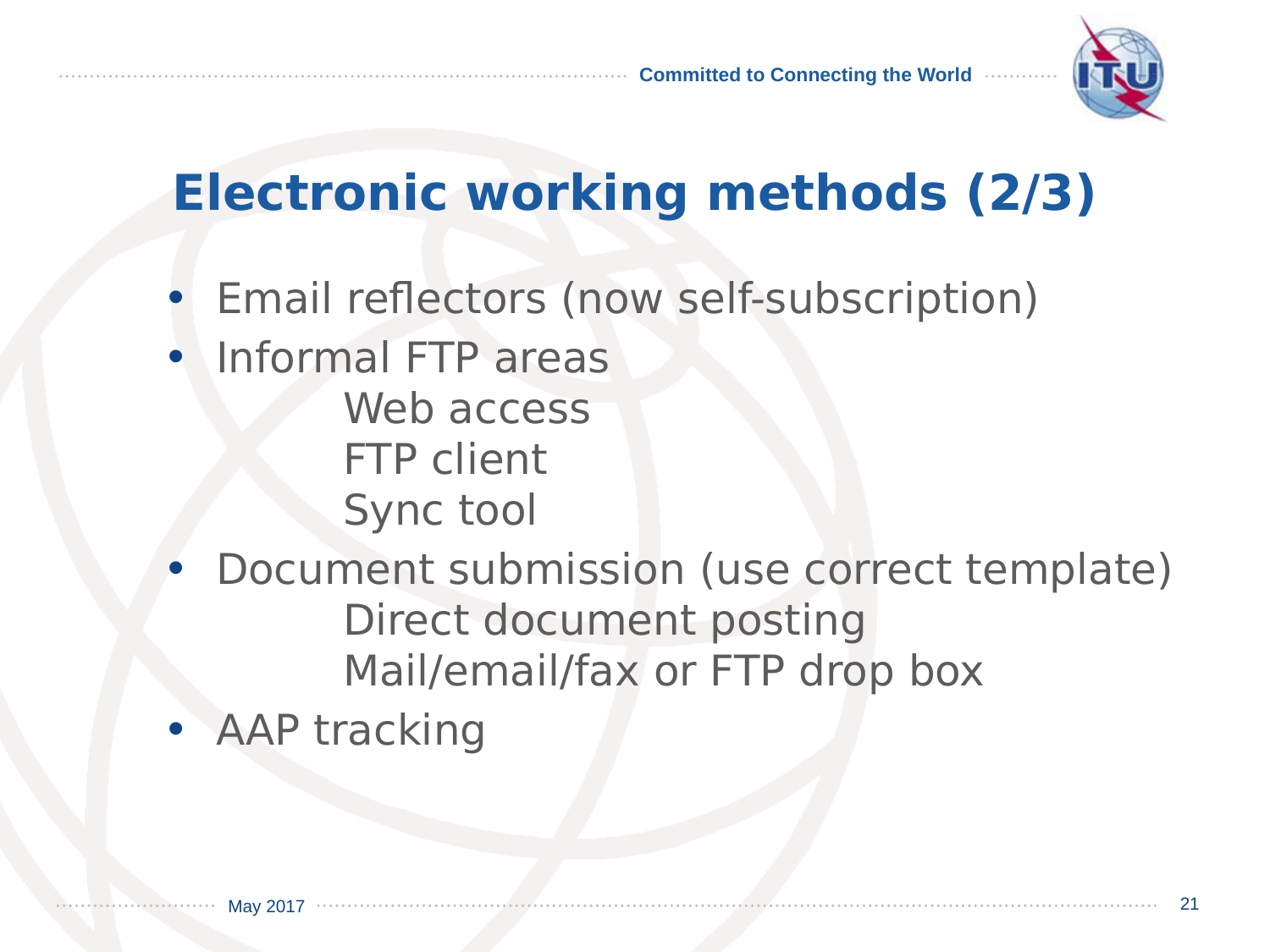

# Electronic working methods (2/3)
Email reflectors (now self-subscription)
Informal FTP areas
	Web access
	FTP client
	Sync tool
Document submission (use correct template)
	Direct document posting
	Mail/email/fax or FTP drop box
AAP tracking

21